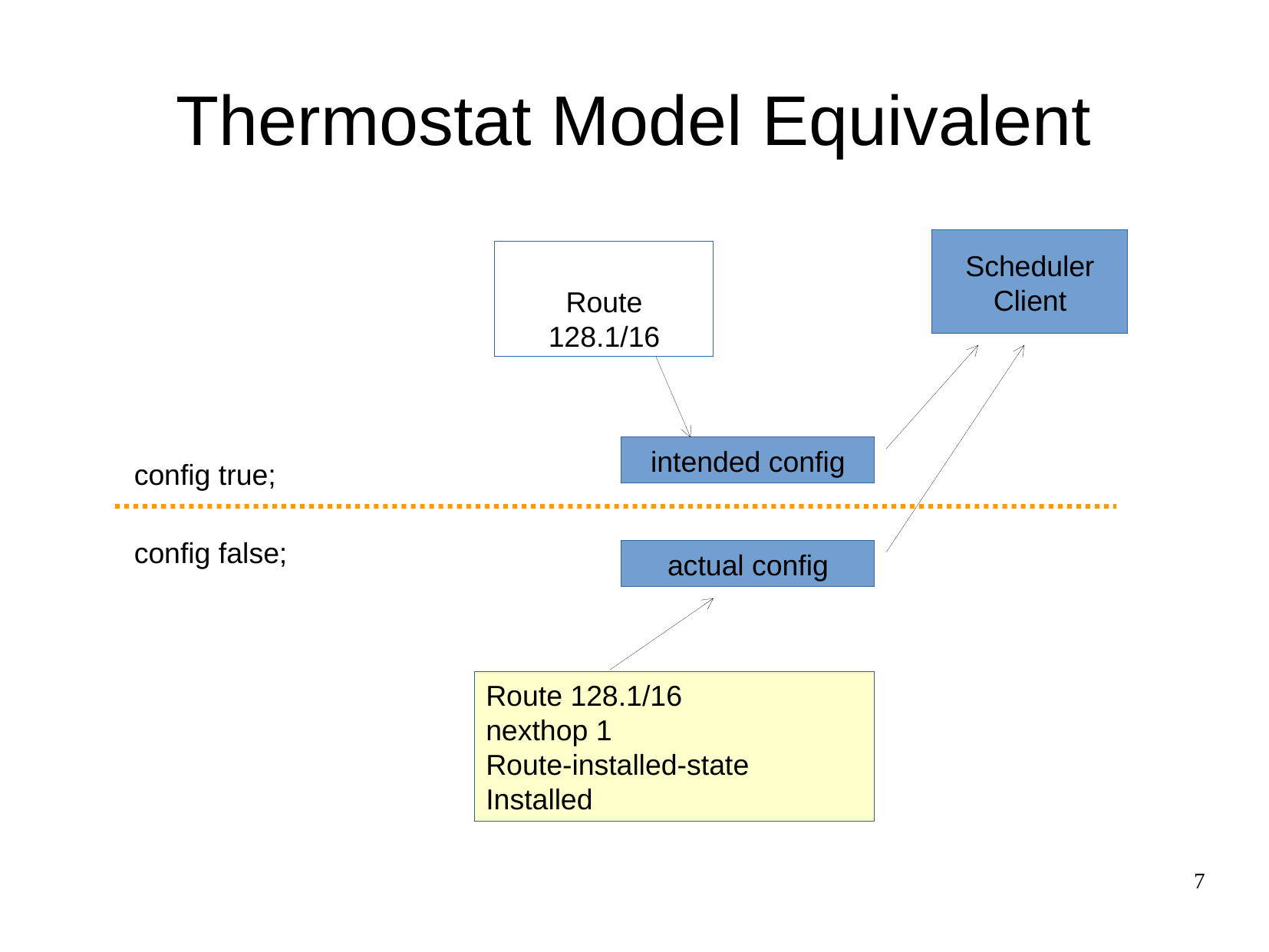

Thermostat Model Equivalent
Scheduler
Client

Route 128.1/16

intended config
config true;

config false;
actual config

Route 128.1/16
nexthop 1
Route-installed-state Installed
7